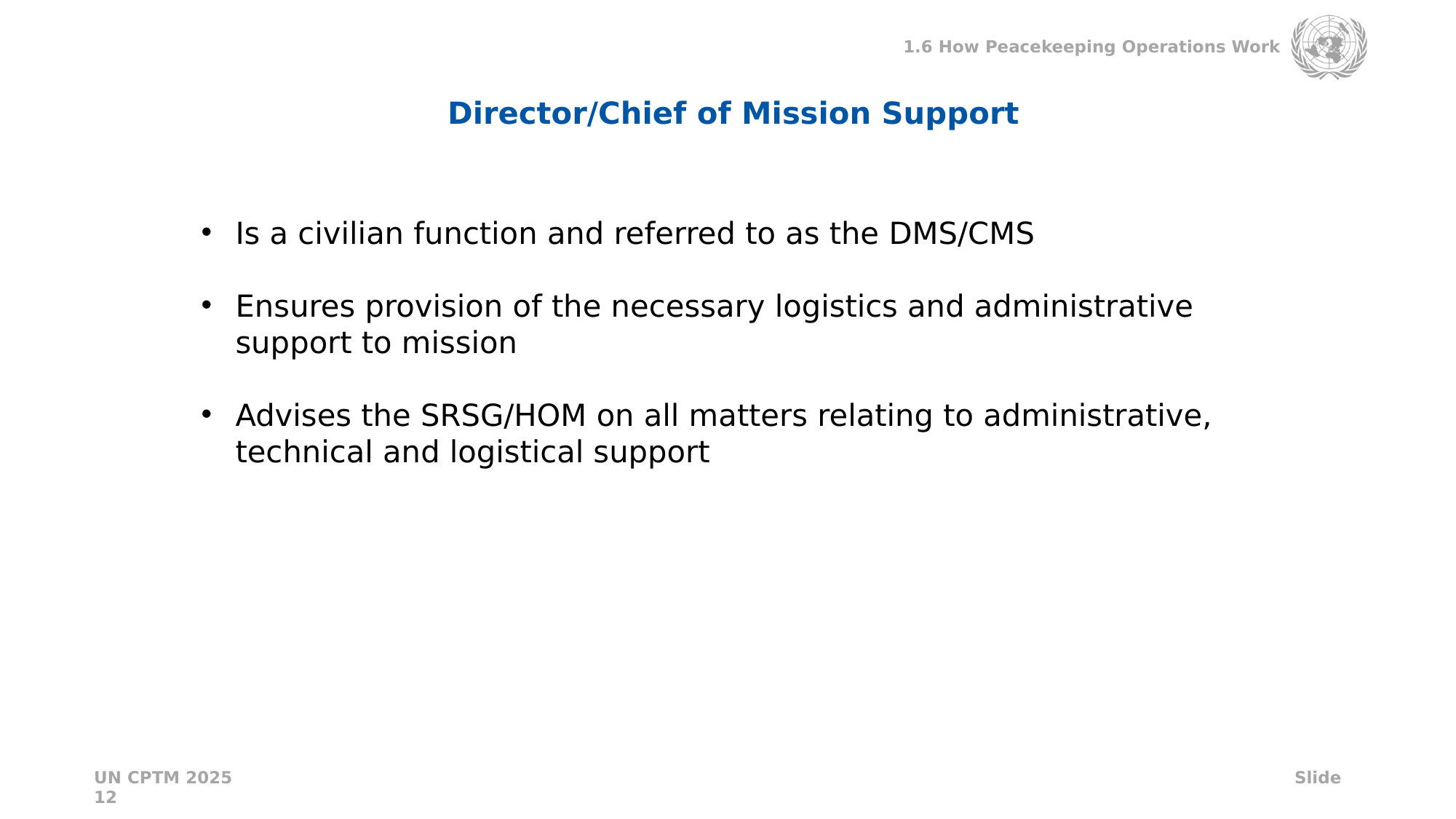

Director/Chief of Mission Support
Is a civilian function and referred to as the DMS/CMS
Ensures provision of the necessary logistics and administrative support to mission
Advises the SRSG/HOM on all matters relating to administrative, technical and logistical support